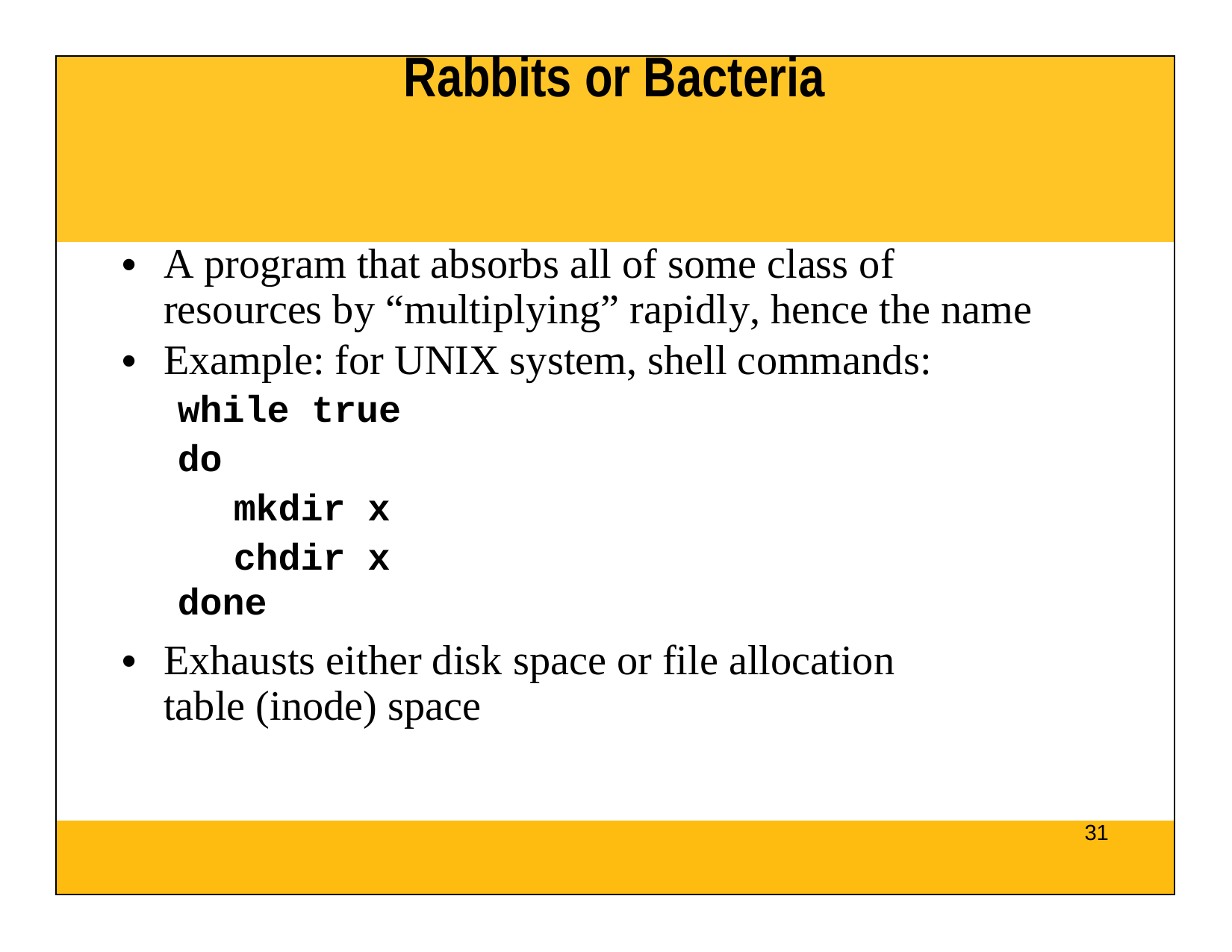

| Rabbits or Bacteria |
| --- |
| A program that absorbs all of some class of resources by “multiplying” rapidly, hence the name Example: for UNIX system, shell commands: while true do mkdir x chdir x done Exhausts either disk space or file allocation table (inode) space |
| 31 |